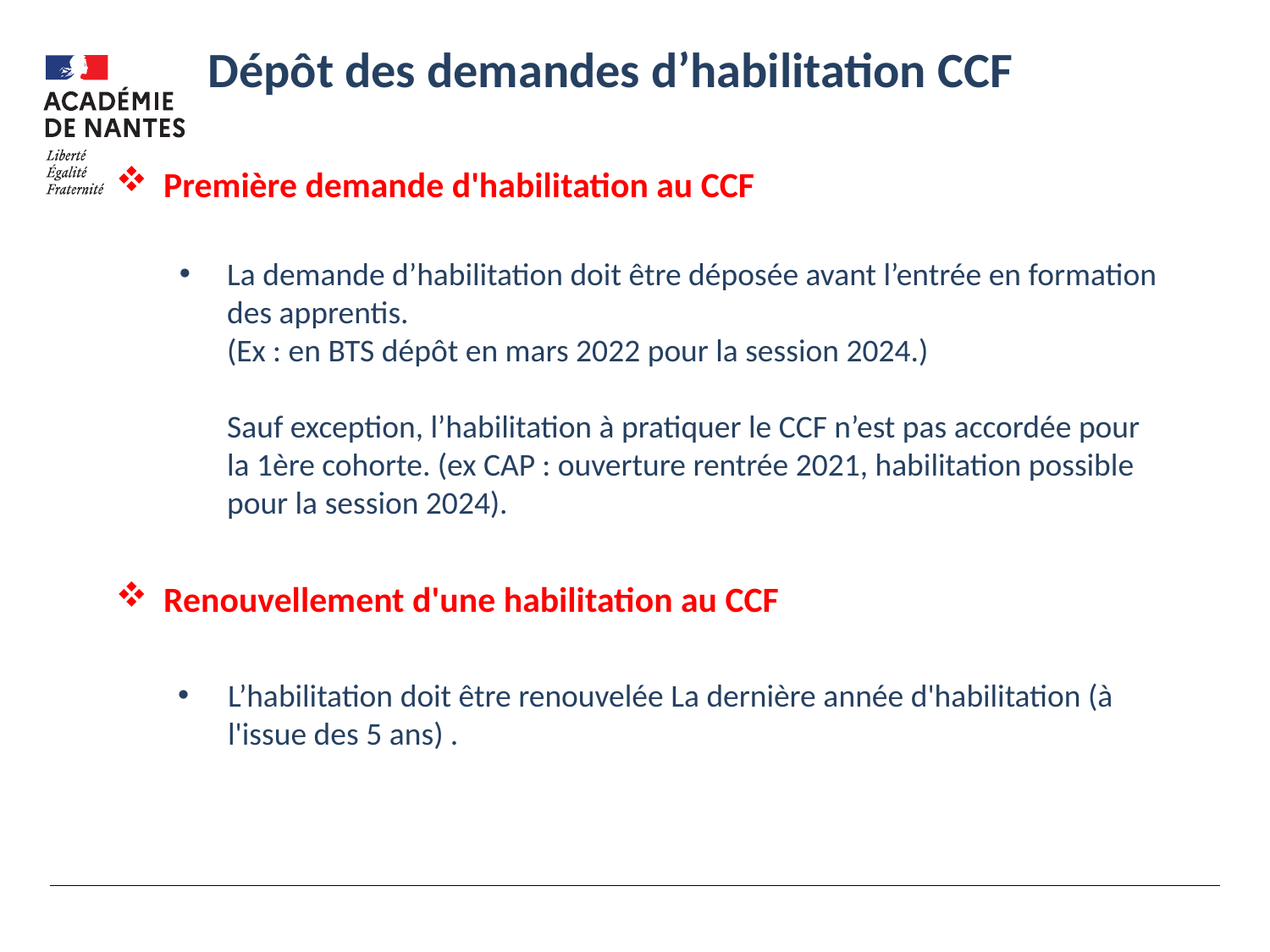

# Dépôt des demandes d’habilitation CCF

Première demande d'habilitation au CCF

La demande d’habilitation doit être déposée avant l’entrée en formation des apprentis.
(Ex : en BTS dépôt en mars 2022 pour la session 2024.)
Sauf exception, l’habilitation à pratiquer le CCF n’est pas accordée pour la 1ère cohorte. (ex CAP : ouverture rentrée 2021, habilitation possible pour la session 2024).

Renouvellement d'une habilitation au CCF

L’habilitation doit être renouvelée La dernière année d'habilitation (à l'issue des 5 ans) .